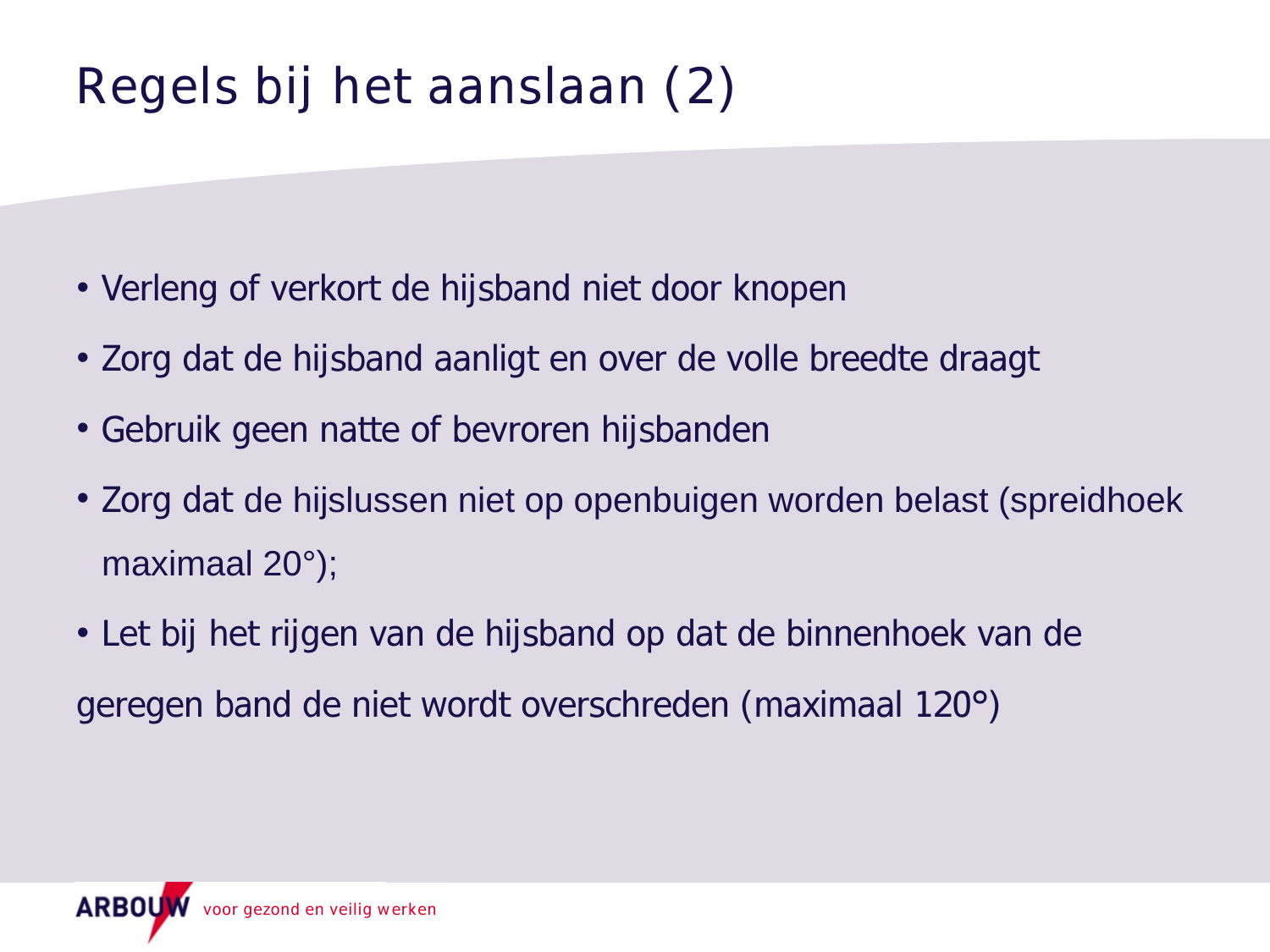

# Regels bij het aanslaan (2)
Verleng of verkort de hijsband niet door knopen
Zorg dat de hijsband aanligt en over de volle breedte draagt
Gebruik geen natte of bevroren hijsbanden
Zorg dat de hijslussen niet op openbuigen worden belast (spreidhoek maximaal 20°);
Let bij het rijgen van de hijsband op dat de binnenhoek van de
geregen band de niet wordt overschreden (maximaal 120°)